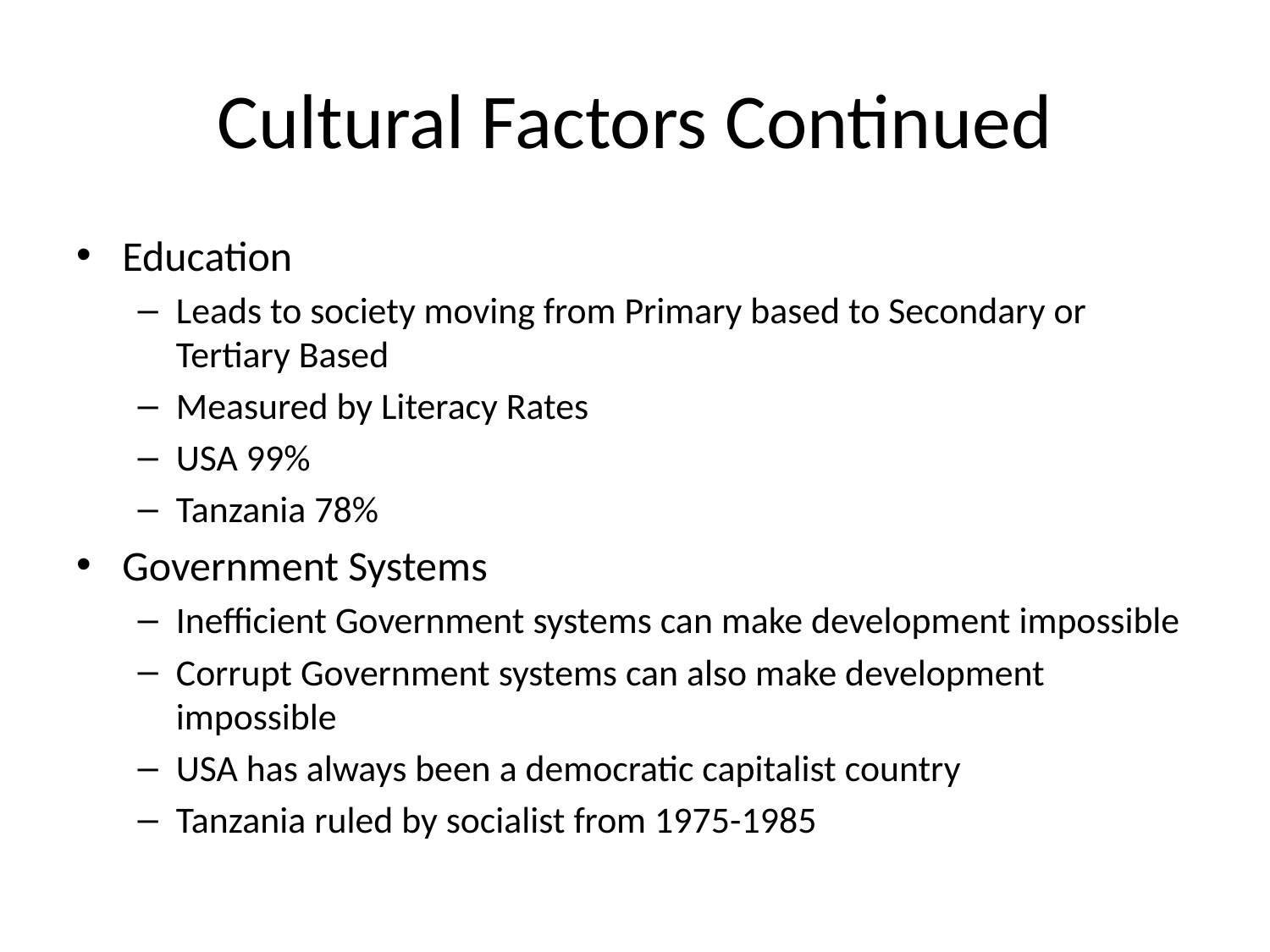

# Cultural Factors Continued
Education
Leads to society moving from Primary based to Secondary or Tertiary Based
Measured by Literacy Rates
USA 99%
Tanzania 78%
Government Systems
Inefficient Government systems can make development impossible
Corrupt Government systems can also make development impossible
USA has always been a democratic capitalist country
Tanzania ruled by socialist from 1975-1985